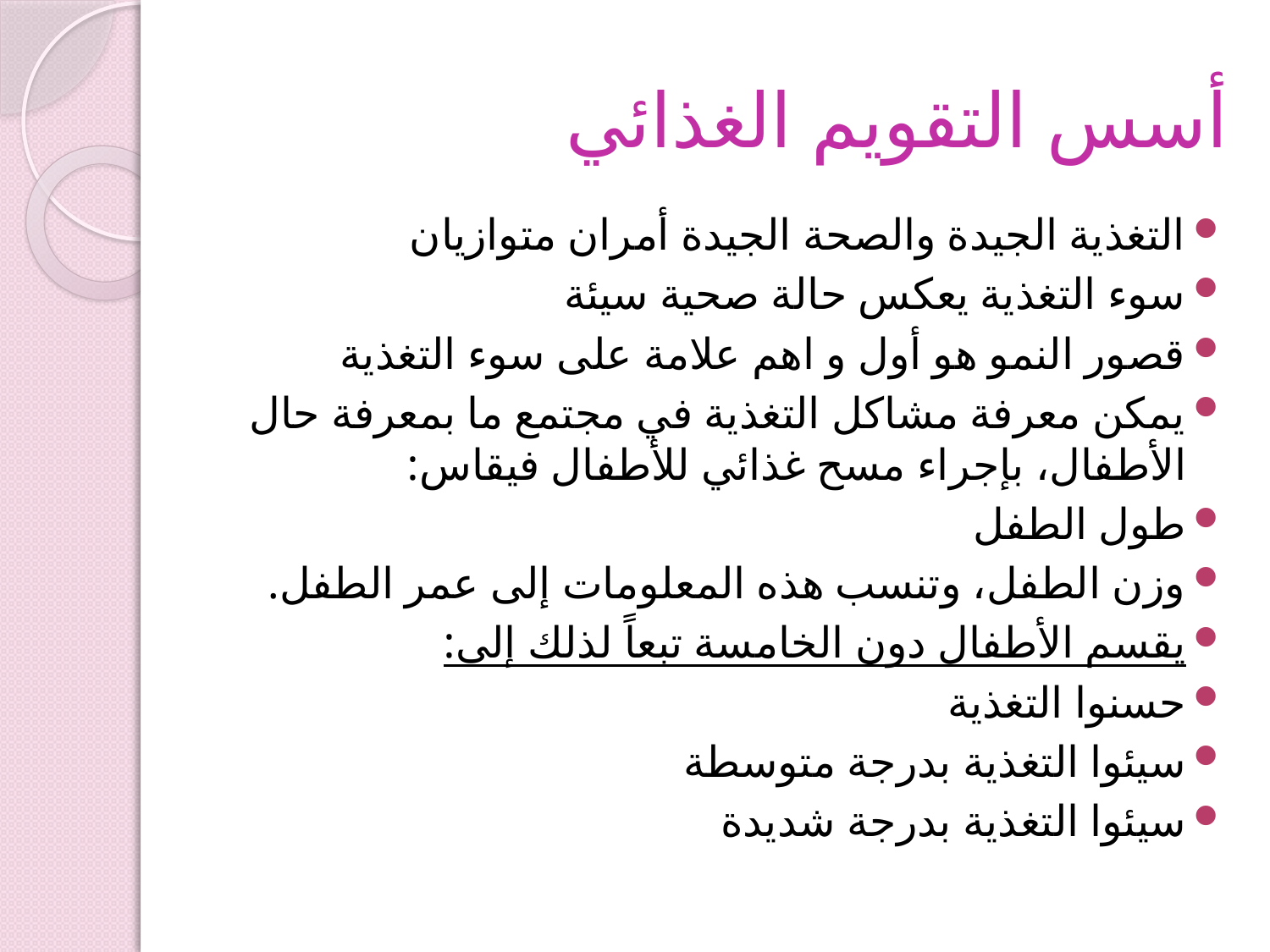

# أسس التقويم الغذائي
التغذية الجيدة والصحة الجيدة أمران متوازيان
سوء التغذية يعكس حالة صحية سيئة
قصور النمو هو أول و اهم علامة على سوء التغذية
يمكن معرفة مشاكل التغذية في مجتمع ما بمعرفة حال الأطفال، بإجراء مسح غذائي للأطفال فيقاس:
طول الطفل
وزن الطفل، وتنسب هذه المعلومات إلى عمر الطفل.
يقسم الأطفال دون الخامسة تبعاً لذلك إلى:
حسنوا التغذية
سيئوا التغذية بدرجة متوسطة
سيئوا التغذية بدرجة شديدة